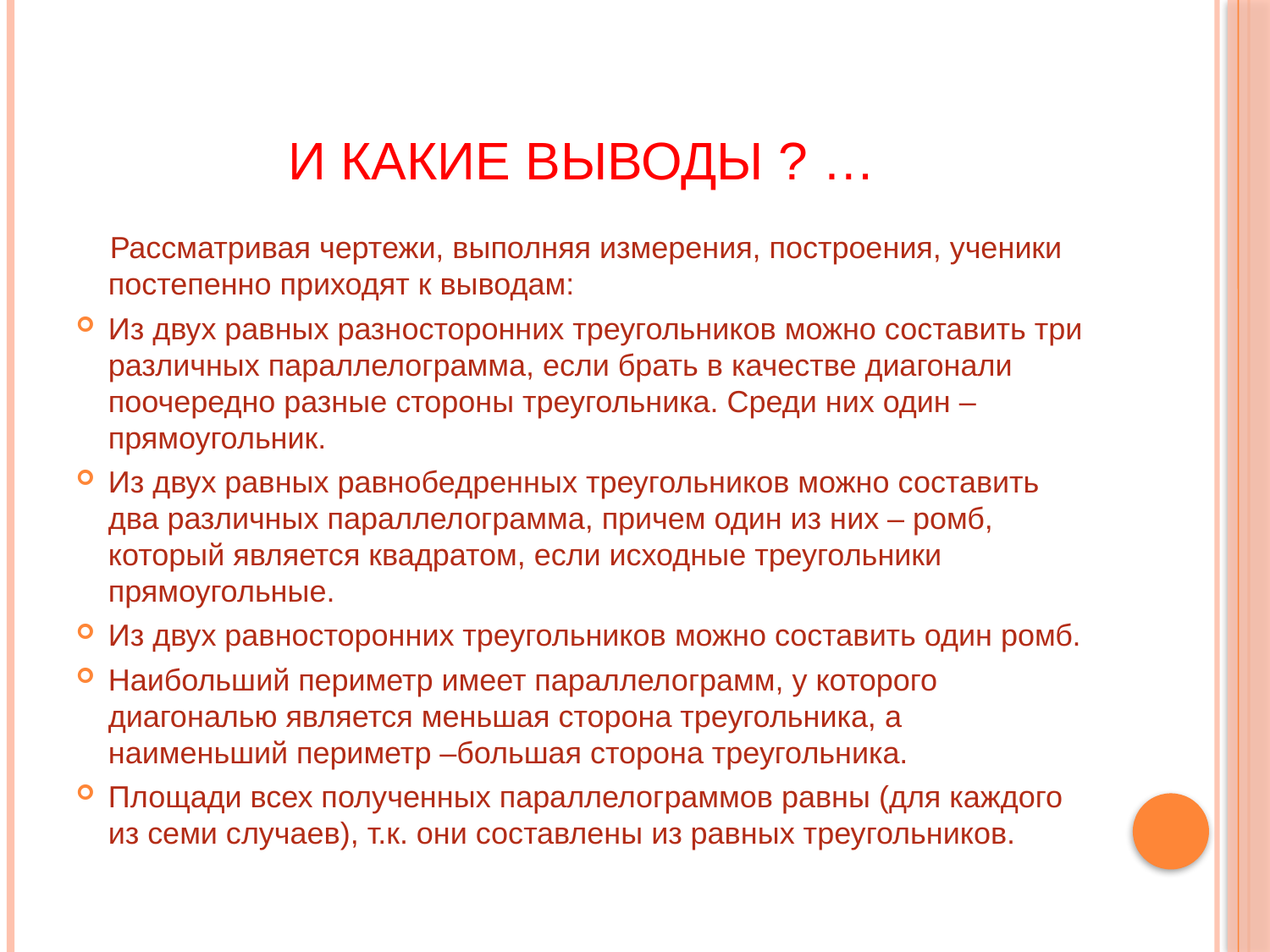

# И какие выводы ? …
    Рассматривая чертежи, выполняя измерения, построения, ученики постепенно приходят к выводам:
Из двух равных разносторонних треугольников можно составить три различных параллелограмма, если брать в качестве диагонали поочередно разные стороны треугольника. Среди них один – прямоугольник.
Из двух равных равнобедренных треугольников можно составить два различных параллелограмма, причем один из них – ромб, который является квадратом, если исходные треугольники прямоугольные.
Из двух равносторонних треугольников можно составить один ромб.
Наибольший периметр имеет параллелограмм, у которого диагональю является меньшая сторона треугольника, а наименьший периметр –большая сторона треугольника.
Площади всех полученных параллелограммов равны (для каждого из семи случаев), т.к. они составлены из равных треугольников.